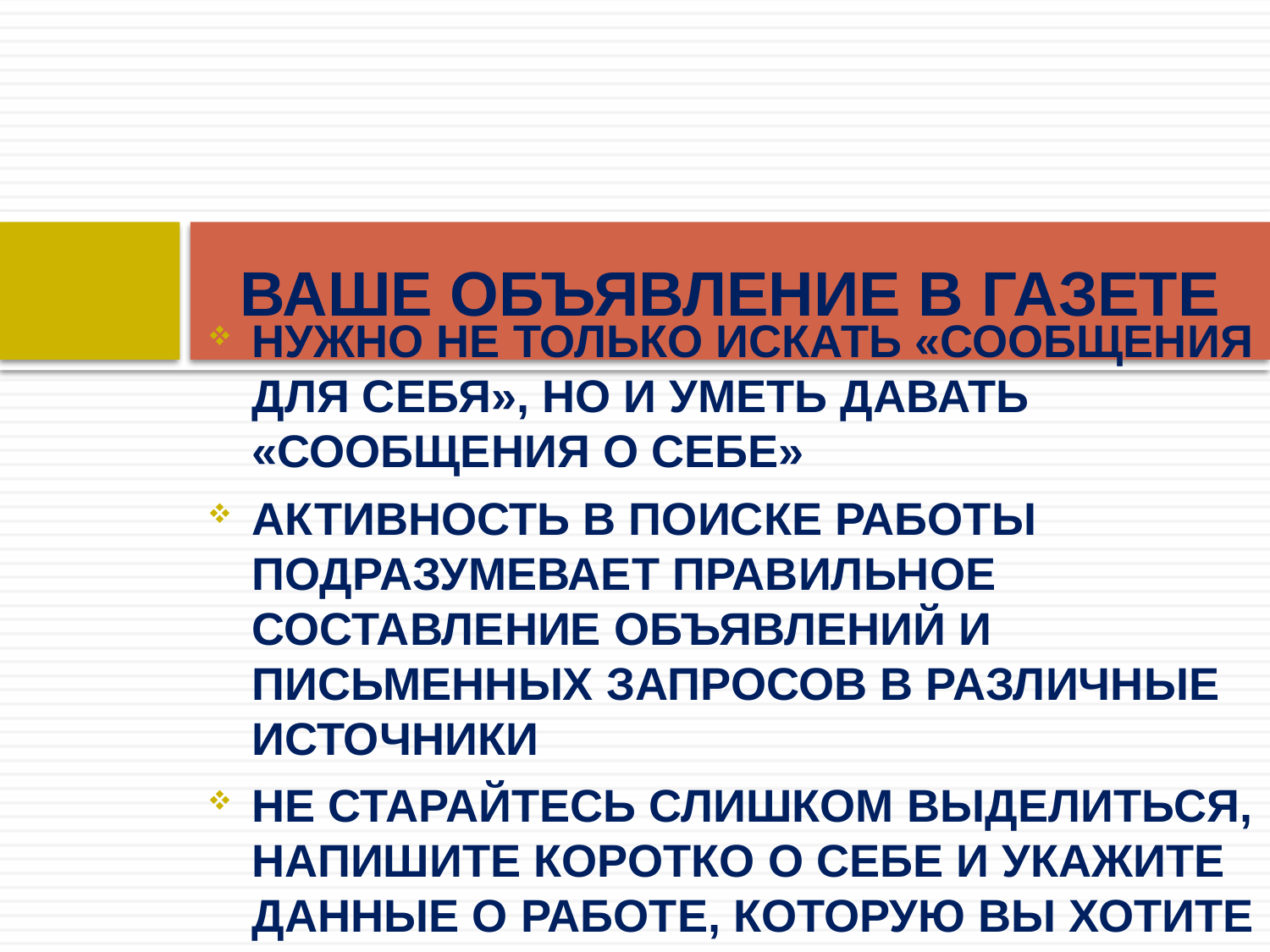

# ВАШЕ ОБЪЯВЛЕНИЕ В ГАЗЕТЕ
НУЖНО НЕ ТОЛЬКО ИСКАТЬ «СООБЩЕНИЯ ДЛЯ СЕБЯ», НО И УМЕТЬ ДАВАТЬ «СООБЩЕНИЯ О СЕБЕ»
АКТИВНОСТЬ В ПОИСКЕ РАБОТЫ ПОДРАЗУМЕВАЕТ ПРАВИЛЬНОЕ СОСТАВЛЕНИЕ ОБЪЯВЛЕНИЙ И ПИСЬМЕННЫХ ЗАПРОСОВ В РАЗЛИЧНЫЕ ИСТОЧНИКИ
НЕ СТАРАЙТЕСЬ СЛИШКОМ ВЫДЕЛИТЬСЯ, НАПИШИТЕ КОРОТКО О СЕБЕ И УКАЖИТЕ ДАННЫЕ О РАБОТЕ, КОТОРУЮ ВЫ ХОТИТЕ ПОЛУЧИТЬ